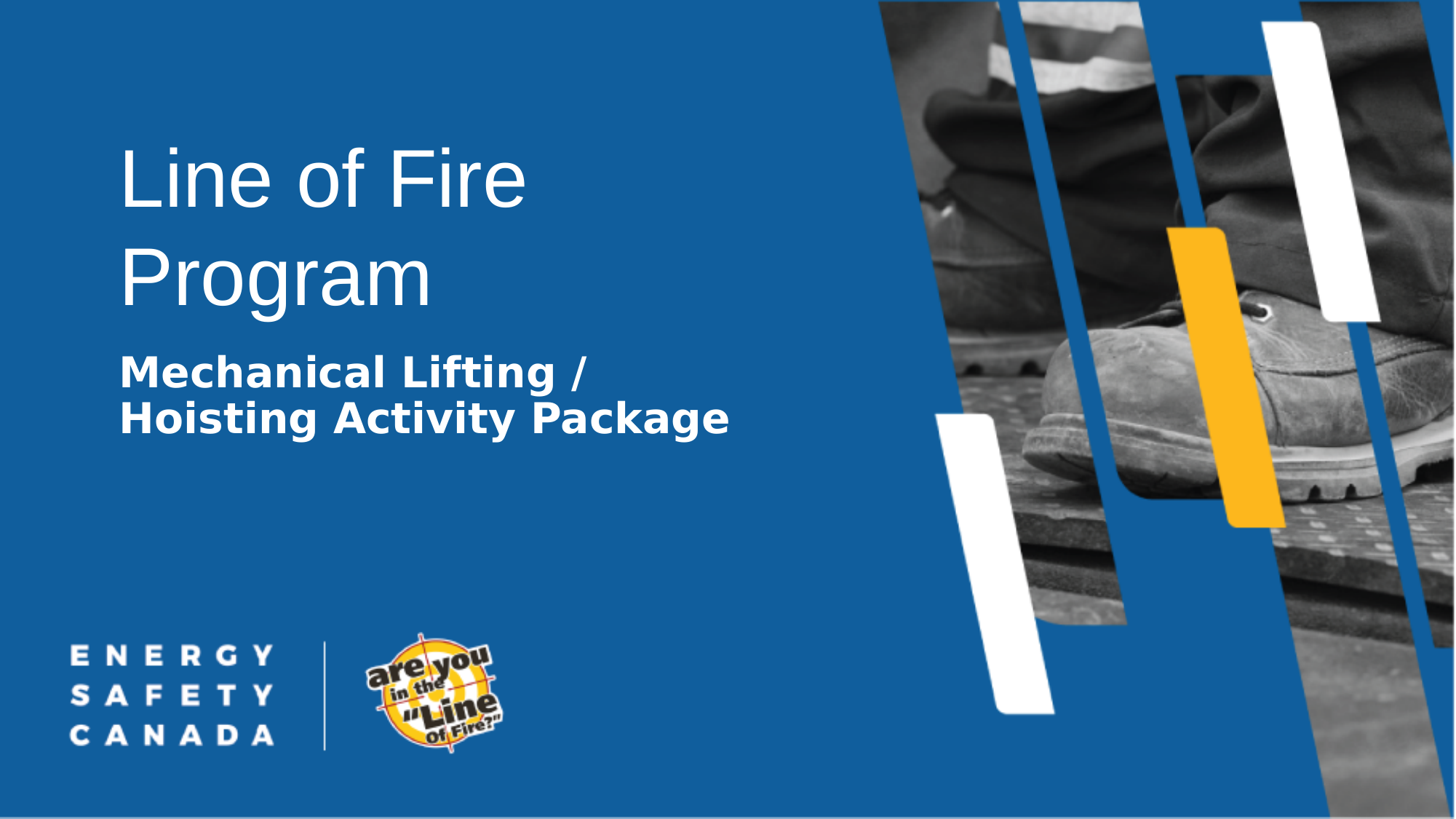

Line of Fire Program
Mechanical Lifting / Hoisting Activity Package